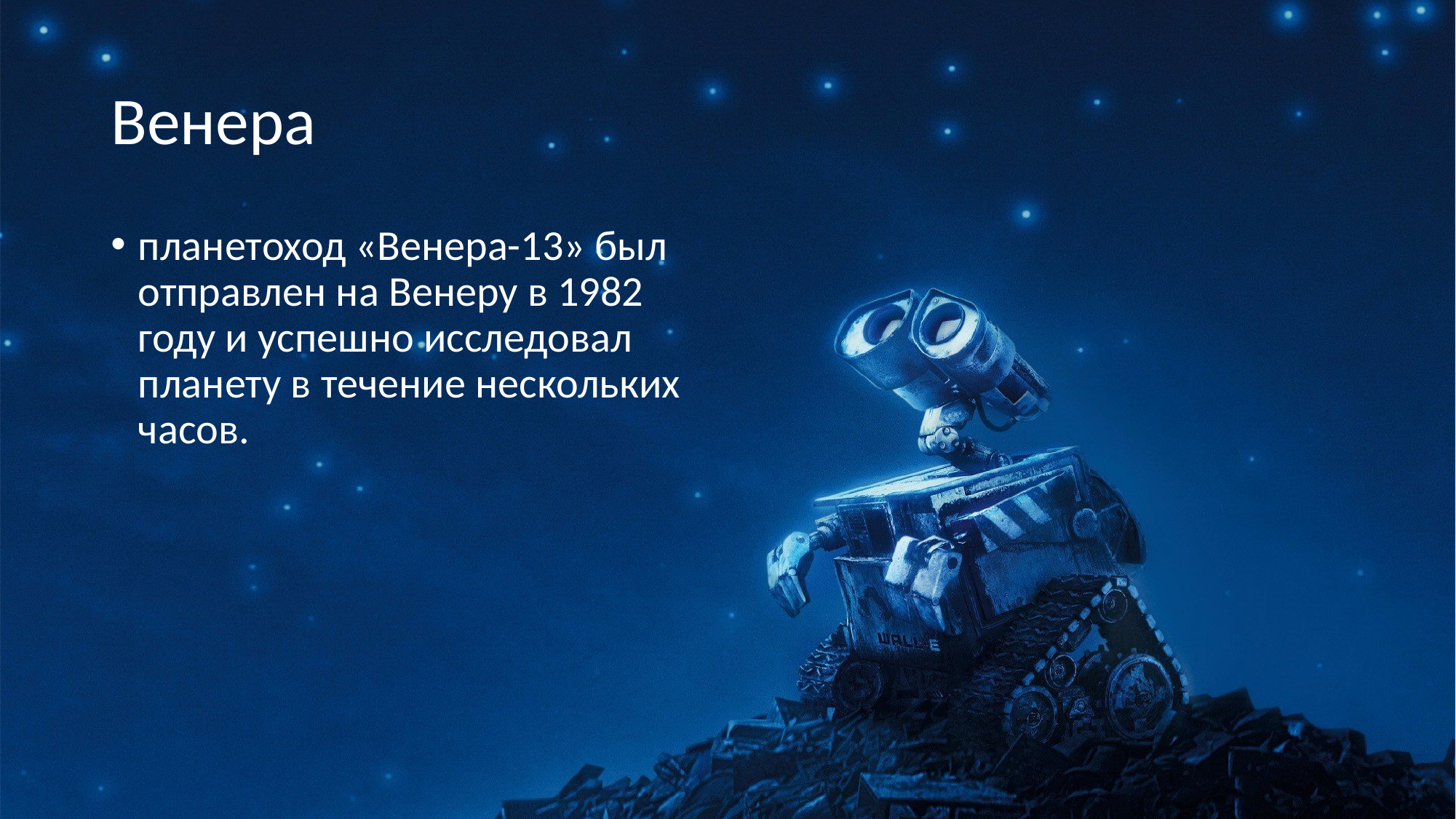

# Венера
планетоход «Венера-13» был отправлен на Венеру в 1982 году и успешно исследовал планету в течение нескольких часов.